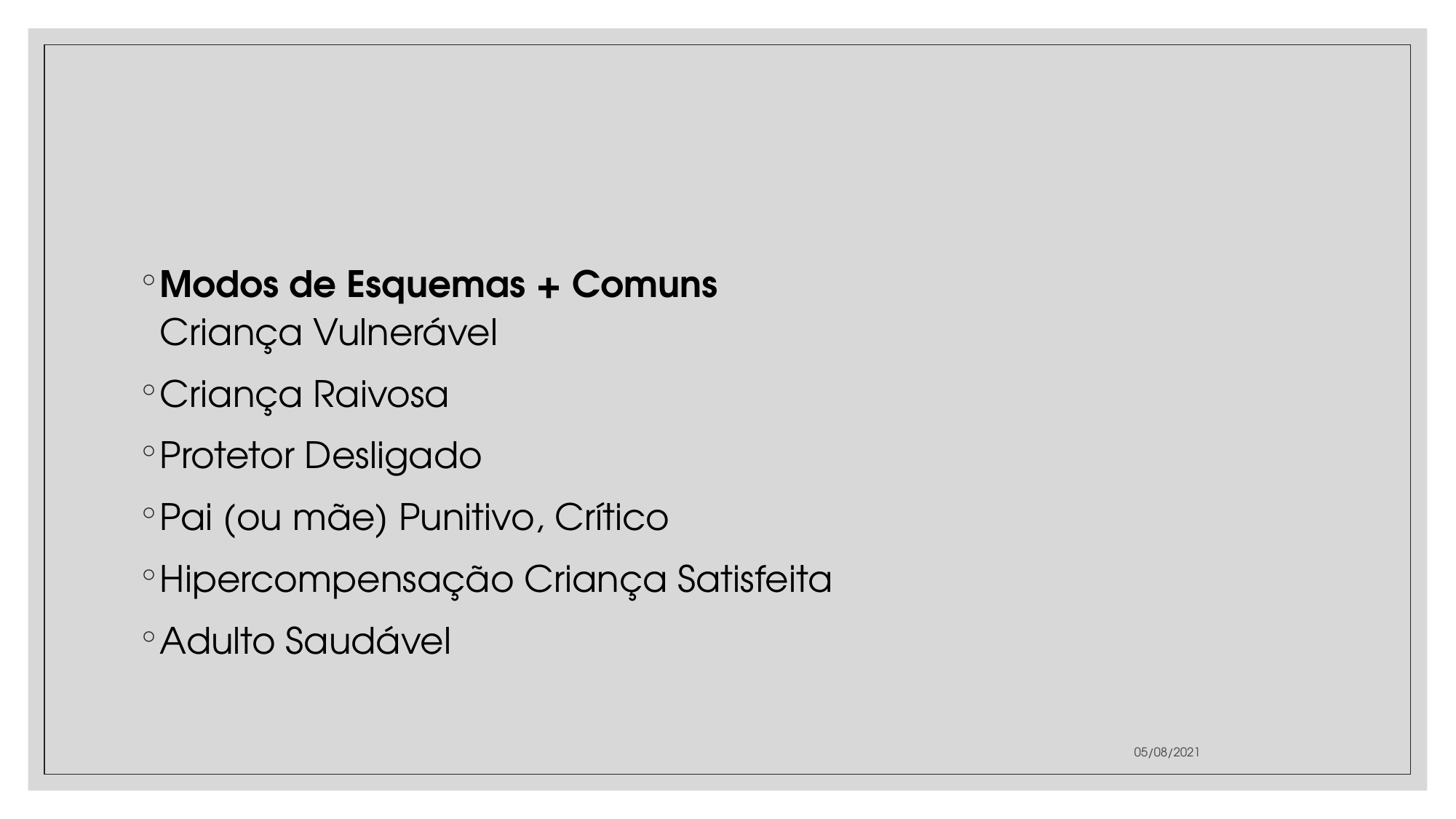

#
Modos de Esquemas + Comuns
Criança Vulnerável
Criança Raivosa
Protetor Desligado
Pai (ou mãe) Punitivo, Crítico
Hipercompensação Criança Satisfeita
Adulto Saudável
05/08/2021